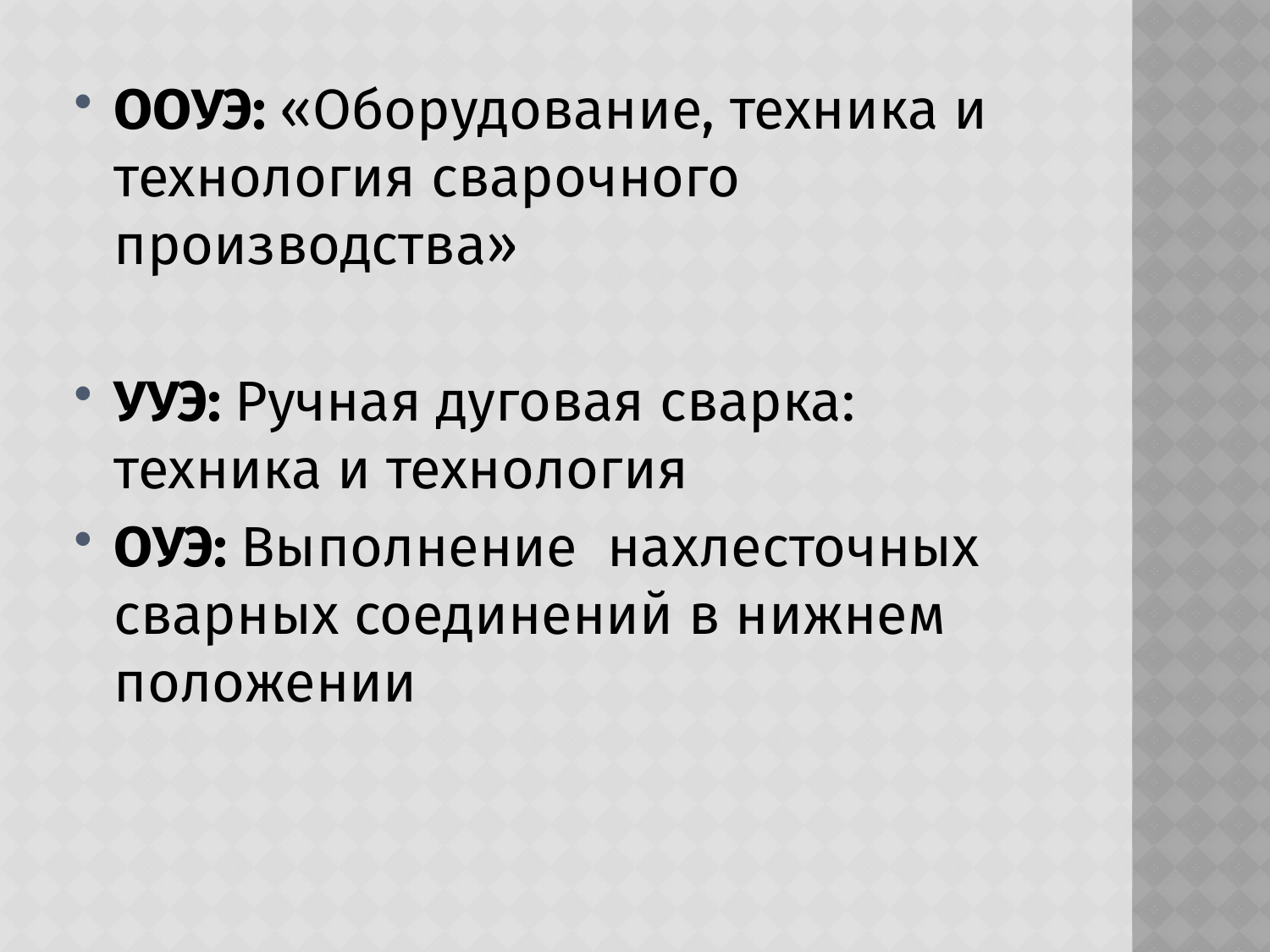

ООУЭ: «Оборудование, техника и технология сварочного производства»

УУЭ: Ручная дуговая сварка: техника и технология
ОУЭ: Выполнение  нахлесточных сварных соединений в нижнем положении